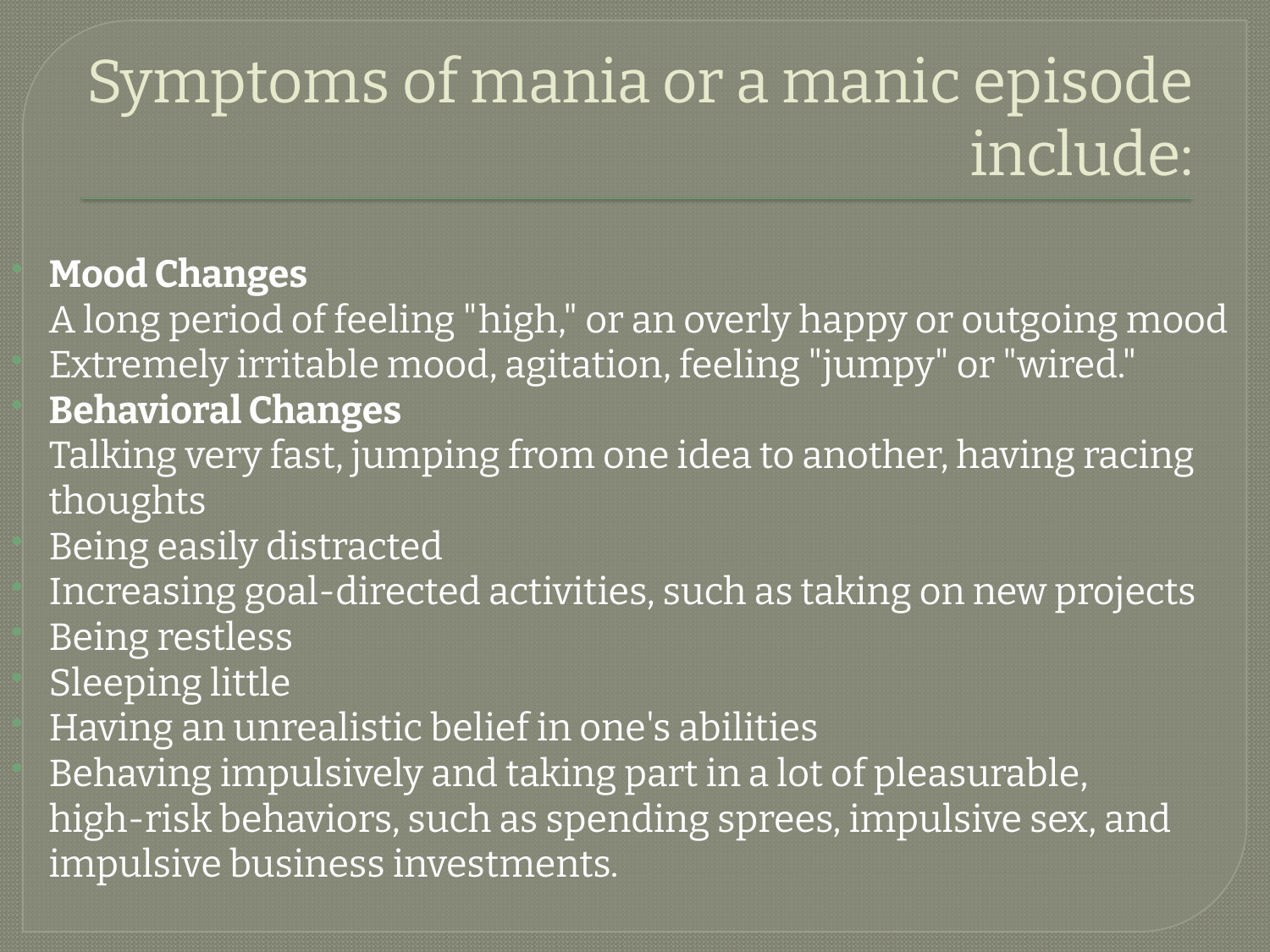

# Symptoms of mania or a manic episode include:
Mood Changes
A long period of feeling "high," or an overly happy or outgoing mood
Extremely irritable mood, agitation, feeling "jumpy" or "wired."
Behavioral Changes
Talking very fast, jumping from one idea to another, having racing thoughts
Being easily distracted
Increasing goal-directed activities, such as taking on new projects
Being restless
Sleeping little
Having an unrealistic belief in one's abilities
Behaving impulsively and taking part in a lot of pleasurable,
high-risk behaviors, such as spending sprees, impulsive sex, and impulsive business investments.